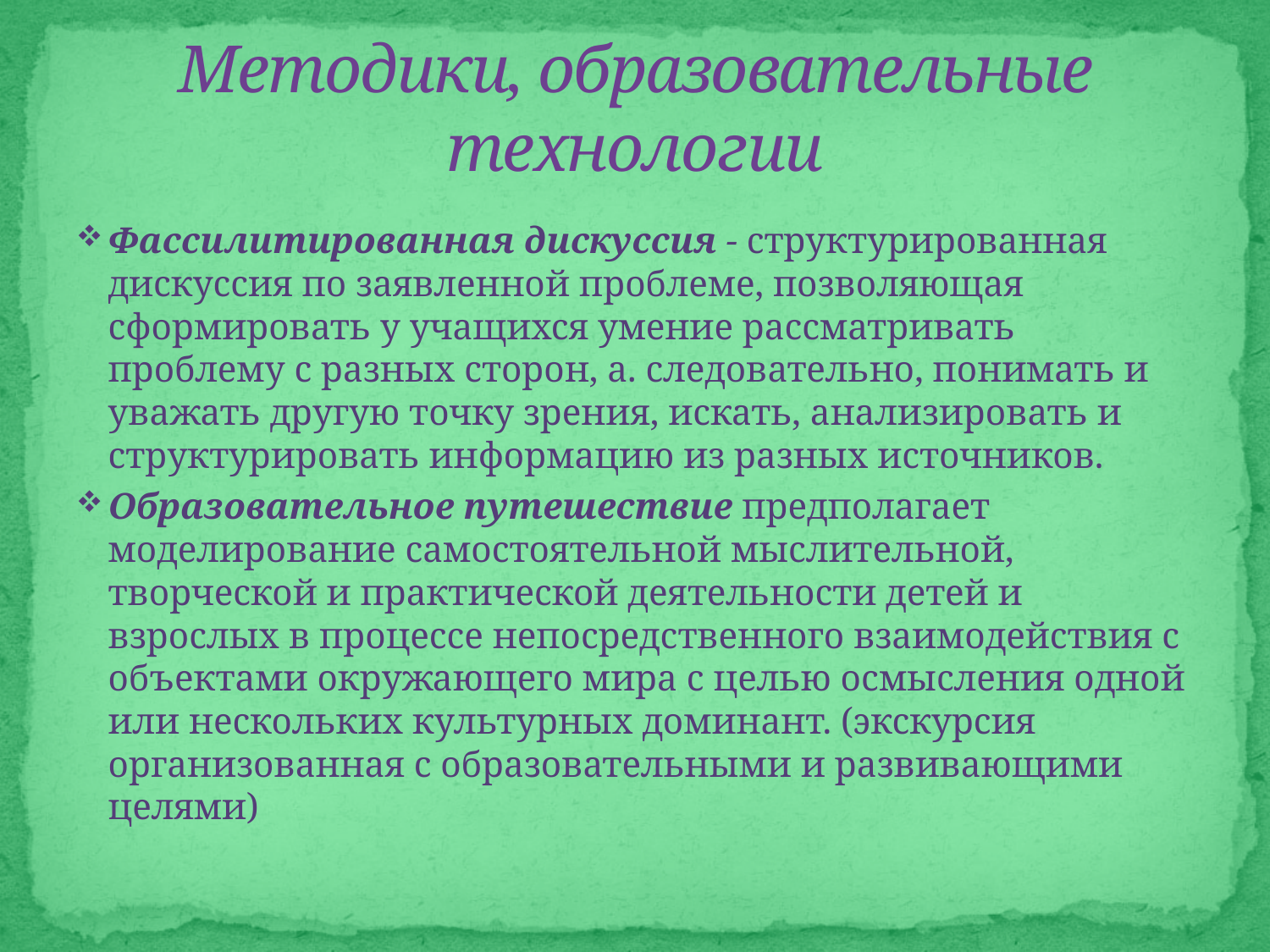

# Методики, образовательные технологии
Фассилитированная дискуссия - структурированная дискуссия по заявленной проблеме, позволяющая сформировать у учащихся умение рассматривать проблему с разных сторон, а. следовательно, понимать и уважать другую точку зрения, искать, анализировать и структурировать информацию из разных источников.
Образовательное путешествие предполагает моделирование самостоятельной мыслительной, творческой и практической деятельности детей и взрослых в процессе непосредственного взаимодействия с объектами окружающего мира с целью осмысления одной или нескольких культурных доминант. (экскурсия организованная с образовательными и развивающими целями)